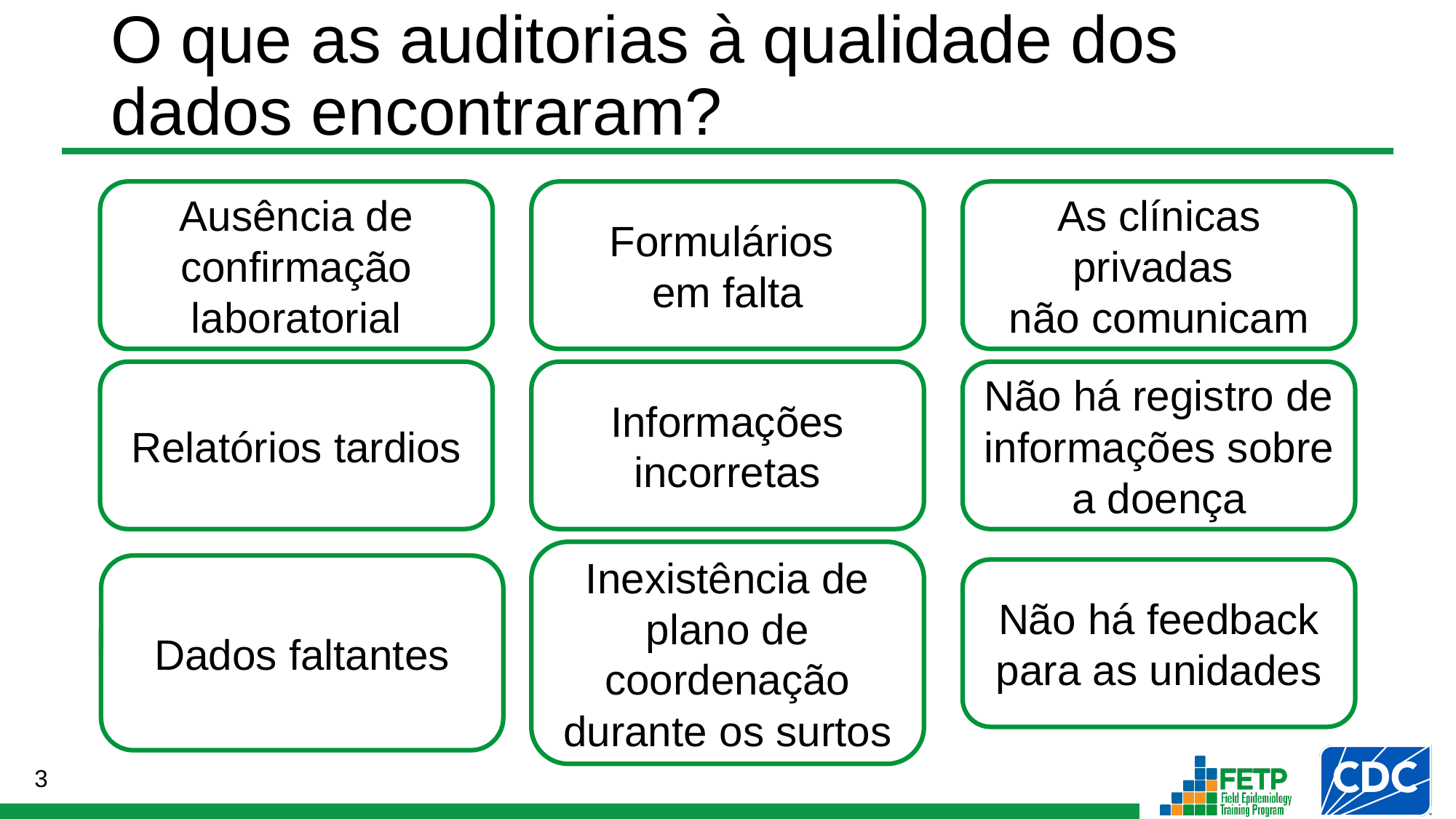

# O que as auditorias à qualidade dos dados encontraram?
Ausência de confirmação laboratorial
Formulários
em falta
As clínicas privadas
não comunicam
Não há registro de informações sobre a doença
Relatórios tardios
Informações incorretas
Inexistência de plano de coordenação durante os surtos
Dados faltantes
Não há feedback para as unidades